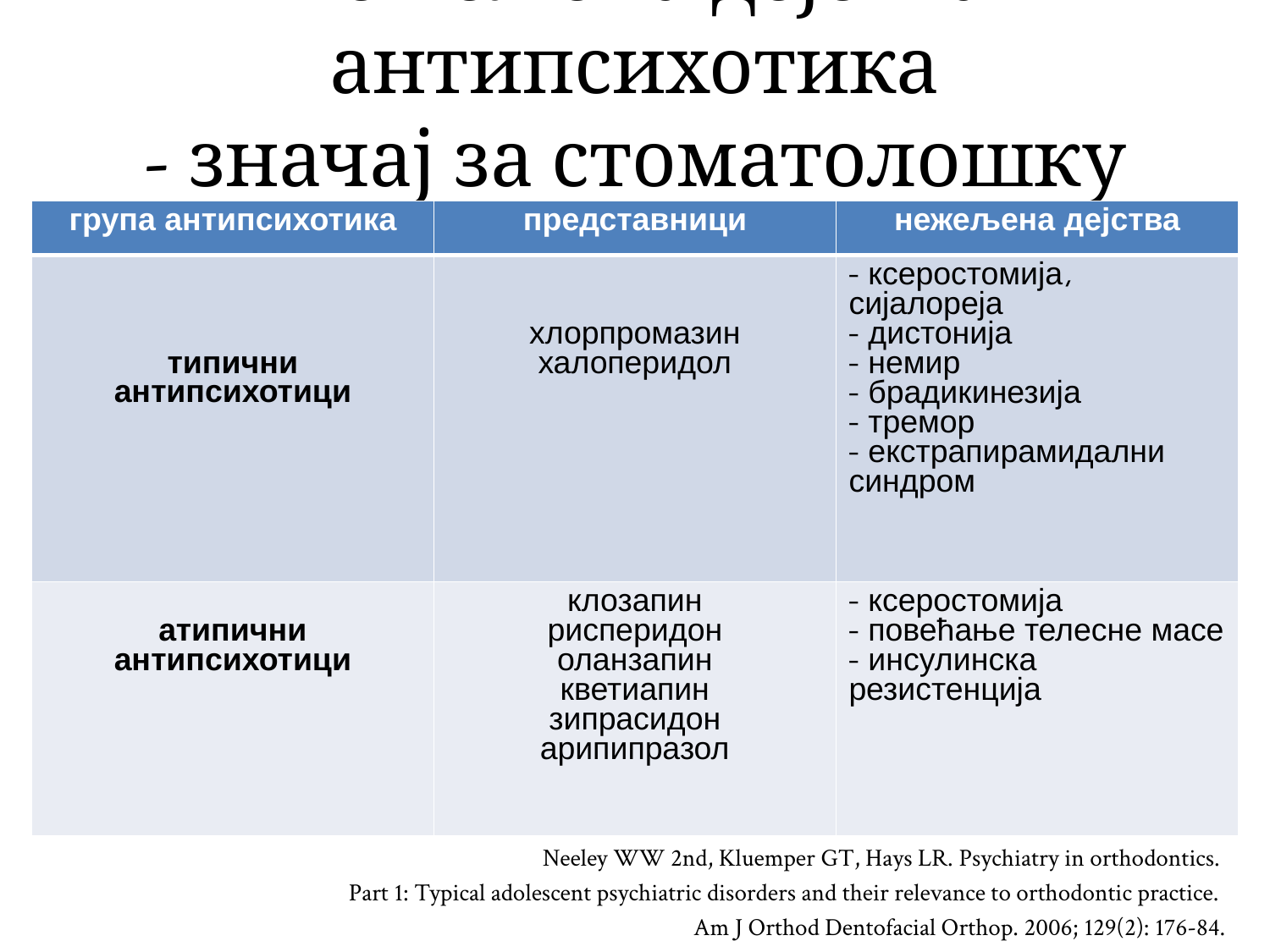

# Нежељена дејства антипсихотика - значај за стоматолошку праксу
| група антипсихотика | представници | нежељена дејства |
| --- | --- | --- |
| типични антипсихотици | хлорпромазин халоперидол | - ксеростомија, сијалореја - дистонија - немир - брадикинезија - тремор - екстрапирамидални синдром |
| атипични антипсихотици | клозапин рисперидон оланзапин кветиапин зипрасидон арипипразол | - ксеростомија - повећање телесне масе - инсулинска резистенција |
Neeley WW 2nd, Kluemper GT, Hays LR. Psychiatry in orthodontics.
Part 1: Typical adolescent psychiatric disorders and their relevance to orthodontic practice.
Am J Orthod Dentofacial Orthop. 2006; 129(2): 176-84.